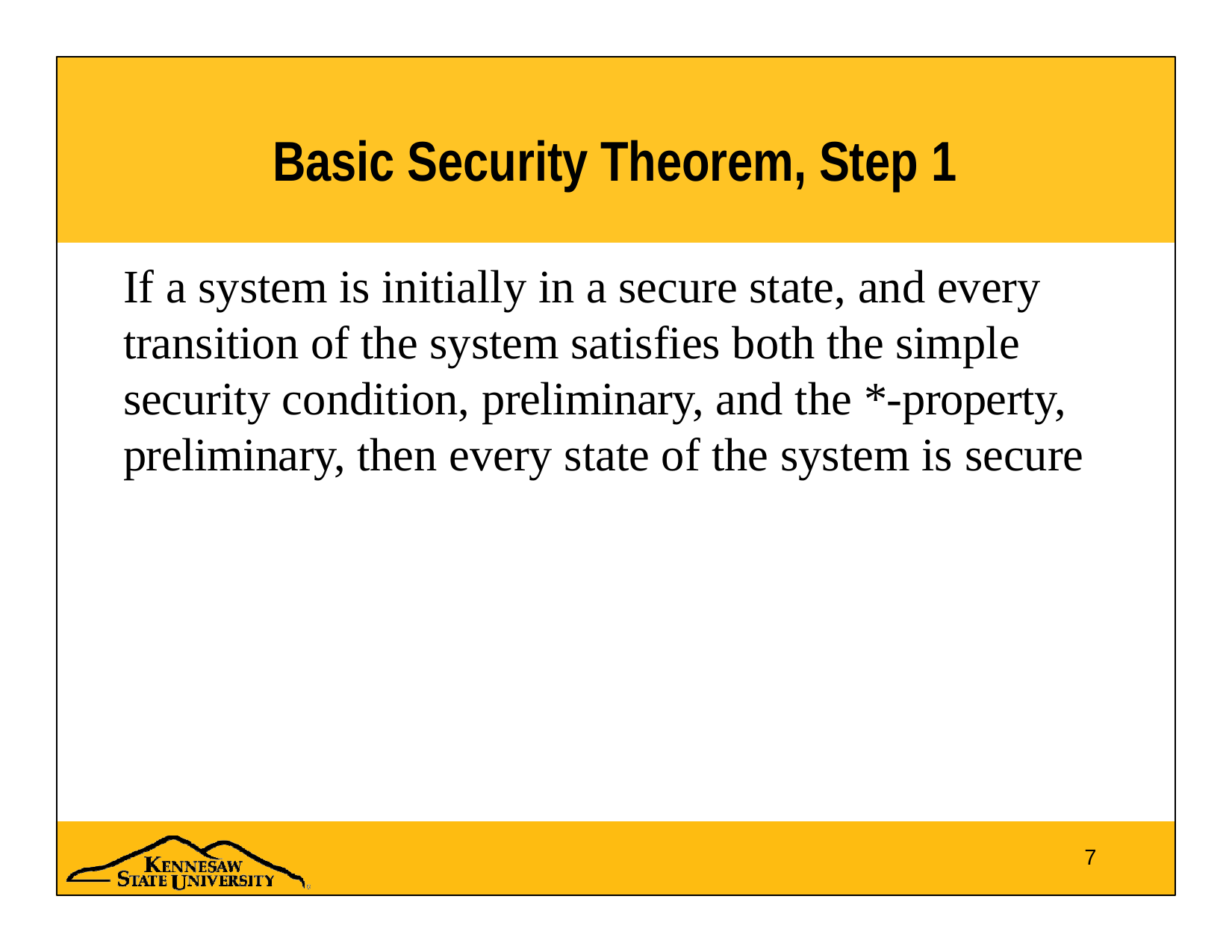

# Basic Security Theorem, Step 1
If a system is initially in a secure state, and every  transition of the system satisfies both the simple  security condition, preliminary, and the *-property,  preliminary, then every state of the system is secure

7